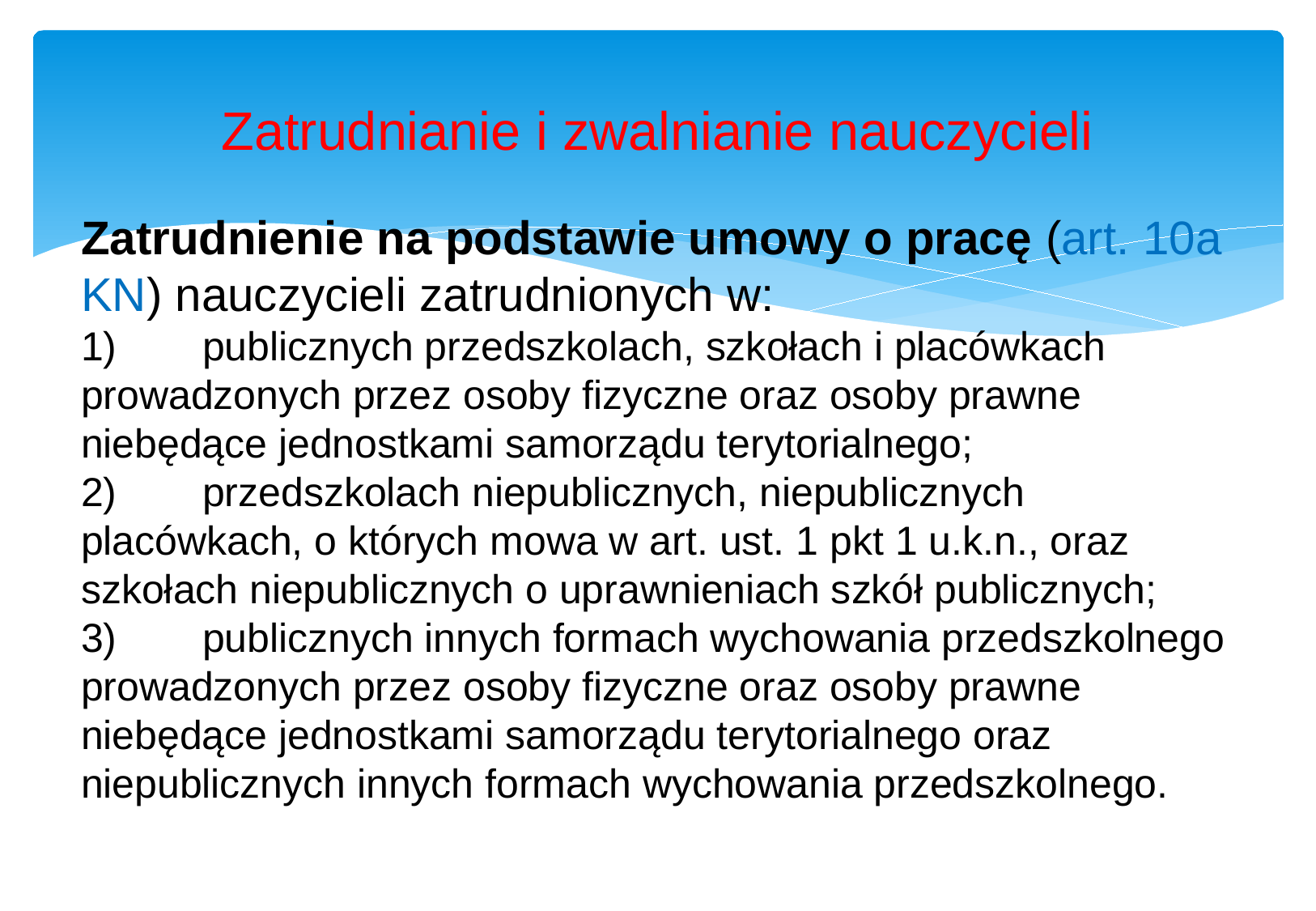

# Zatrudnianie i zwalnianie nauczycieli

Zatrudnienie na podstawie umowy o pracę (art. 10a KN) nauczycieli zatrudnionych w:
1)	publicznych przedszkolach, szkołach i placówkach prowadzonych przez osoby fizyczne oraz osoby prawne niebędące jednostkami samorządu terytorialnego;
2)	przedszkolach niepublicznych, niepublicznych placówkach, o których mowa w art. ust. 1 pkt 1 u.k.n., oraz szkołach niepublicznych o uprawnieniach szkół publicznych;
3)	publicznych innych formach wychowania przedszkolnego prowadzonych przez osoby fizyczne oraz osoby prawne niebędące jednostkami samorządu terytorialnego oraz niepublicznych innych formach wychowania przedszkolnego.